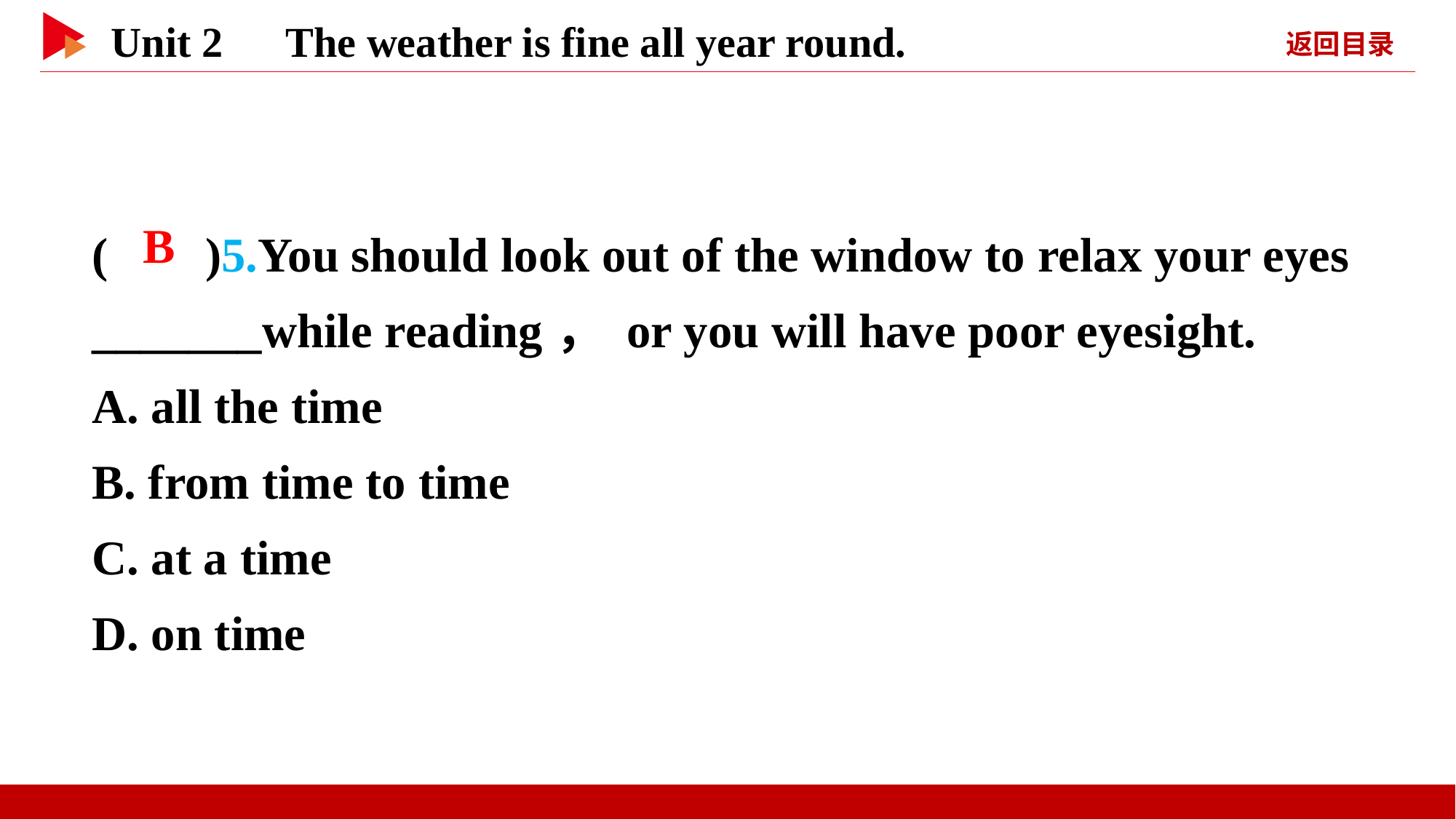

(        )5.You should look out of the window to relax your eyes _______while reading， or you will have poor eyesight.
A. all the time
B. from time to time
C. at a time
D. on time
   B